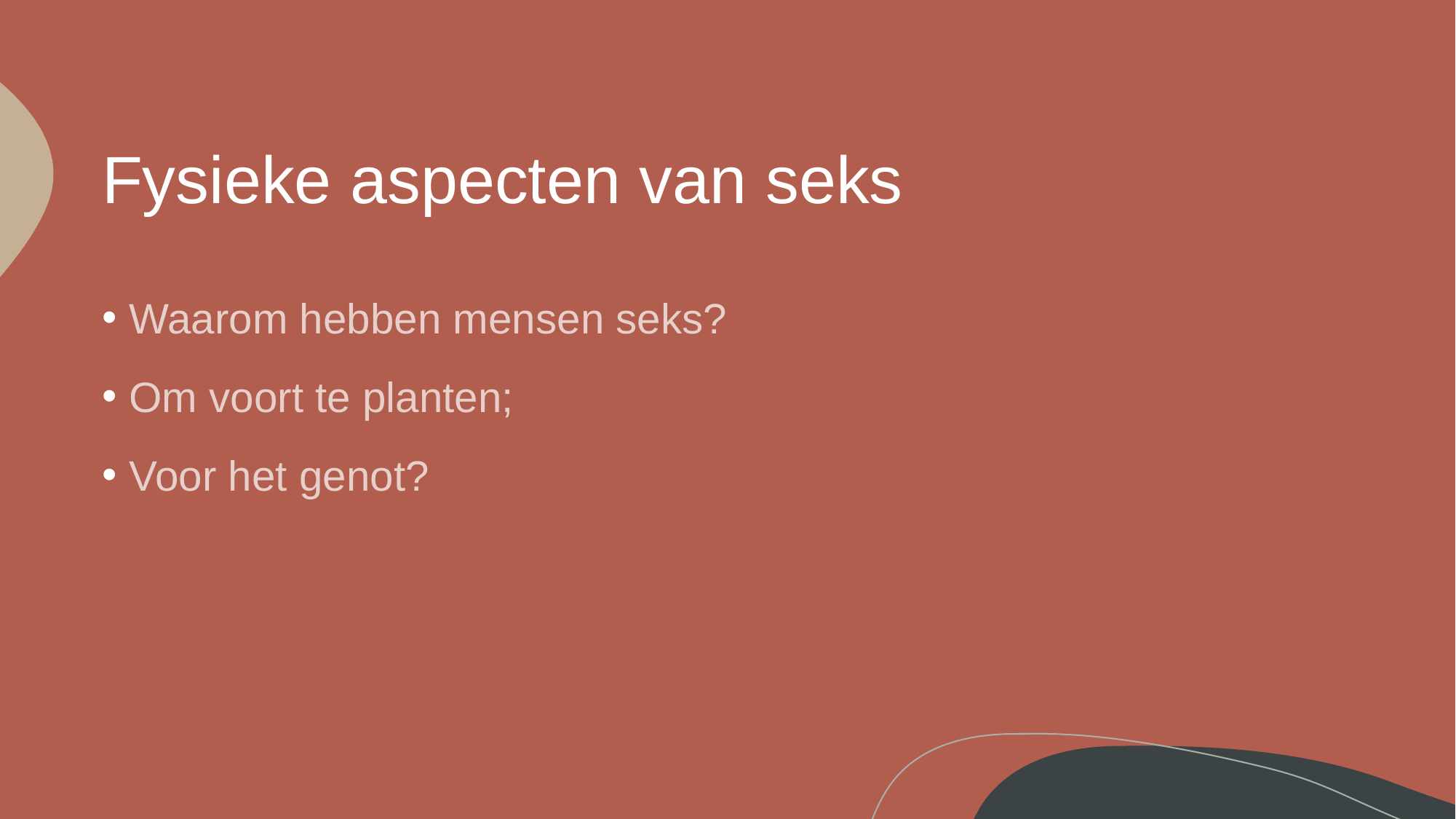

# Fysieke aspecten van seks
Waarom hebben mensen seks?
Om voort te planten;
Voor het genot?